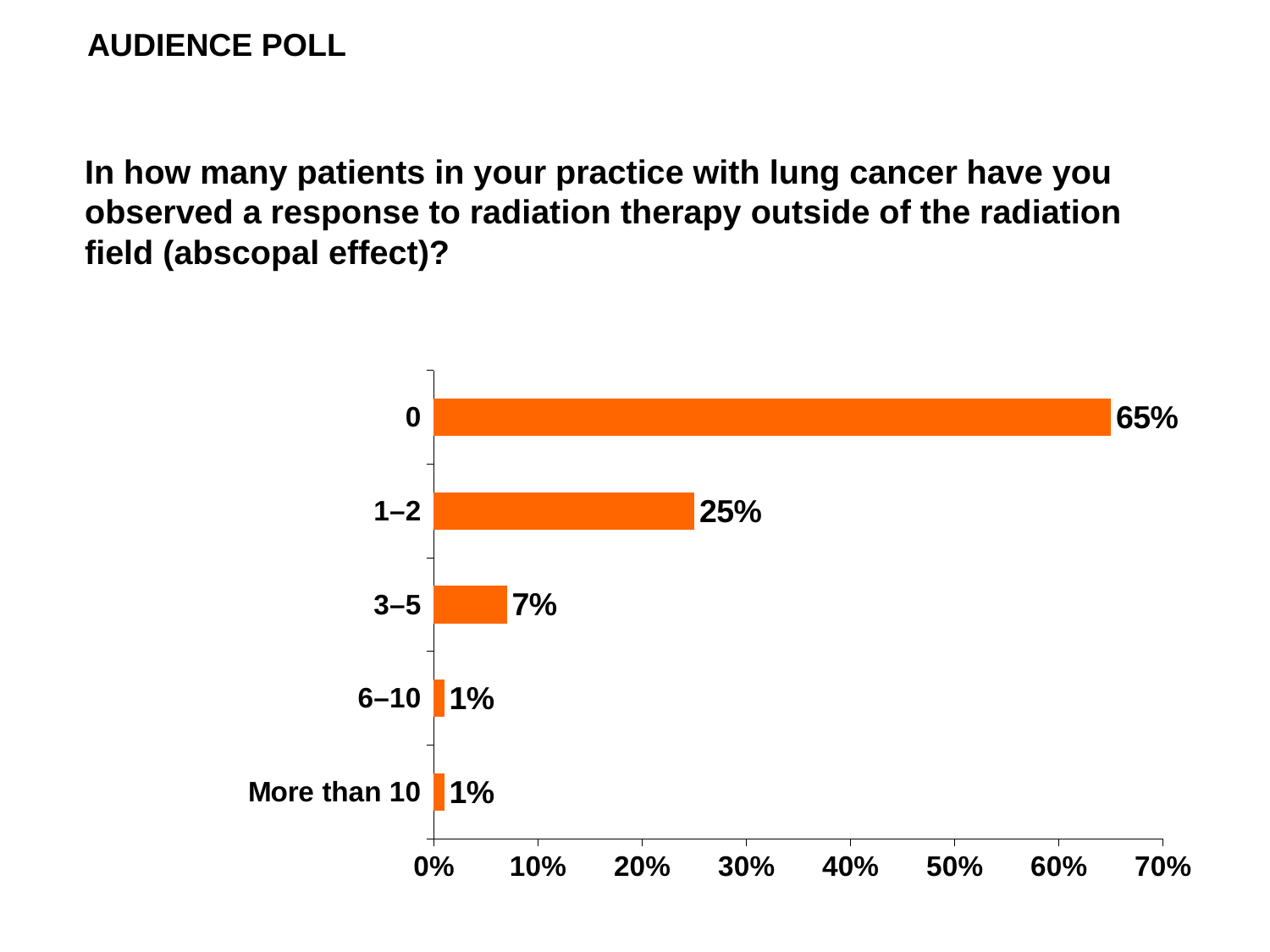

AUDIENCE POLL
In how many patients in your practice with lung cancer have you observed a response to radiation therapy outside of the radiation field (abscopal effect)?

### Chart

| Category | Series 1 |
|---|---|
| More than 10 | 0.01 |
| 6–10 | 0.01 |
| 3–5 | 0.07 |
| 1–2 | 0.25 |
| 0 | 0.65 |